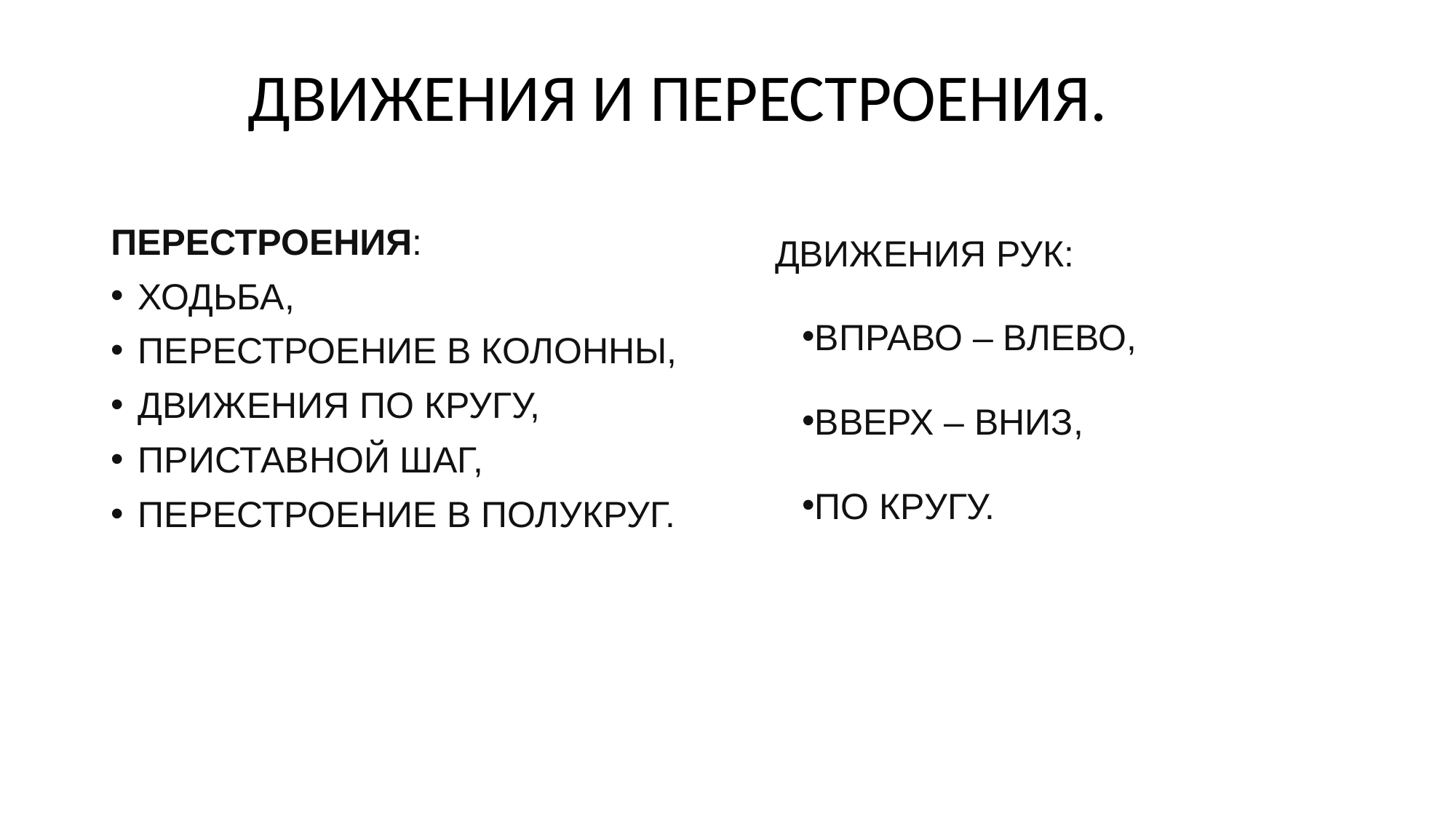

# ДВИЖЕНИЯ И ПЕРЕСТРОЕНИЯ.
ПЕРЕСТРОЕНИЯ:
ХОДЬБА,
ПЕРЕСТРОЕНИЕ В КОЛОННЫ,
ДВИЖЕНИЯ ПО КРУГУ,
ПРИСТАВНОЙ ШАГ,
ПЕРЕСТРОЕНИЕ В ПОЛУКРУГ.

ДВИЖЕНИЯ РУК:
ВПРАВО – ВЛЕВО,
ВВЕРХ – ВНИЗ,
ПО КРУГУ.